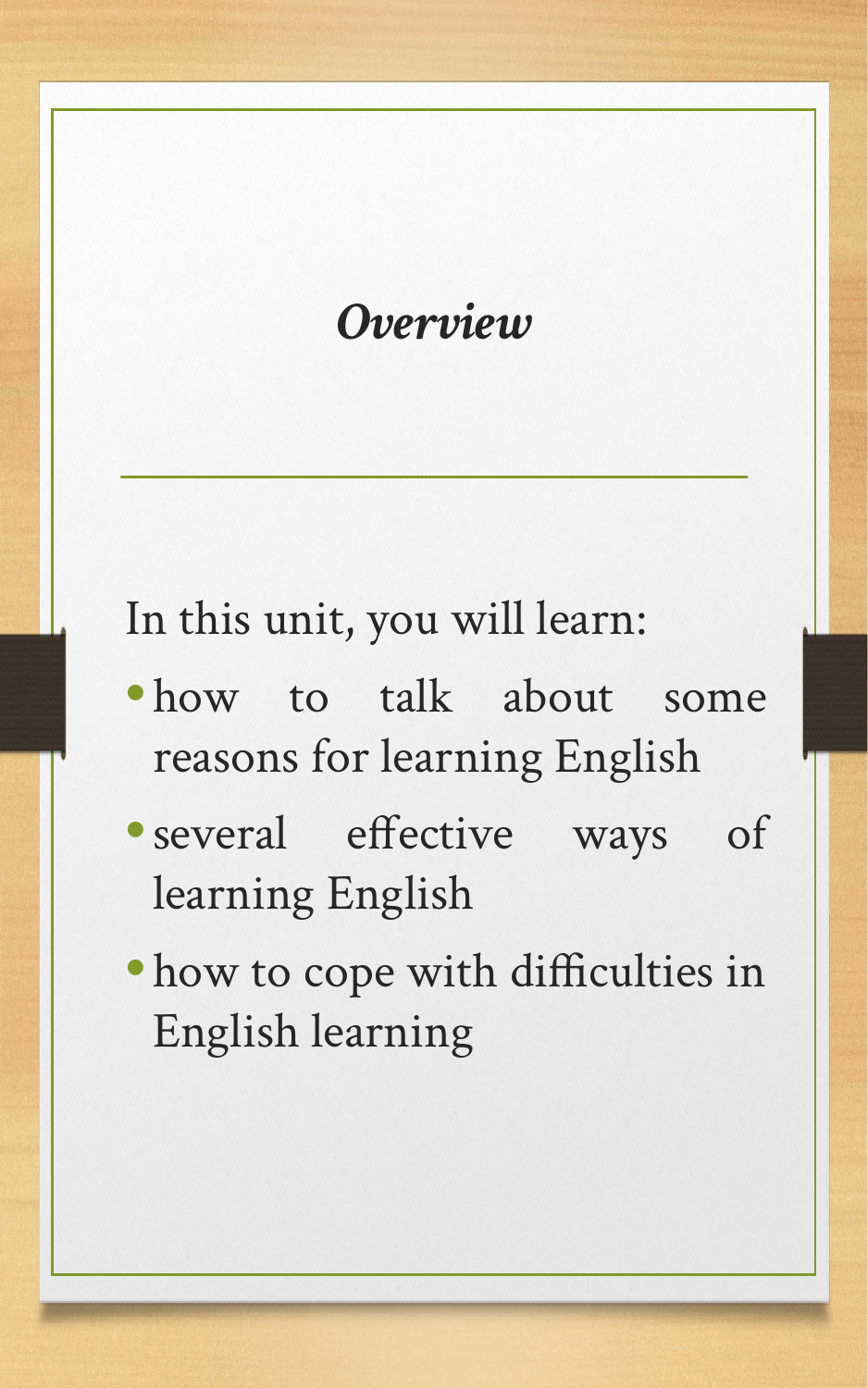

# Overview
In this unit, you will learn:
how to talk about some reasons for learning English
several effective ways of learning English
how to cope with difficulties in English learning